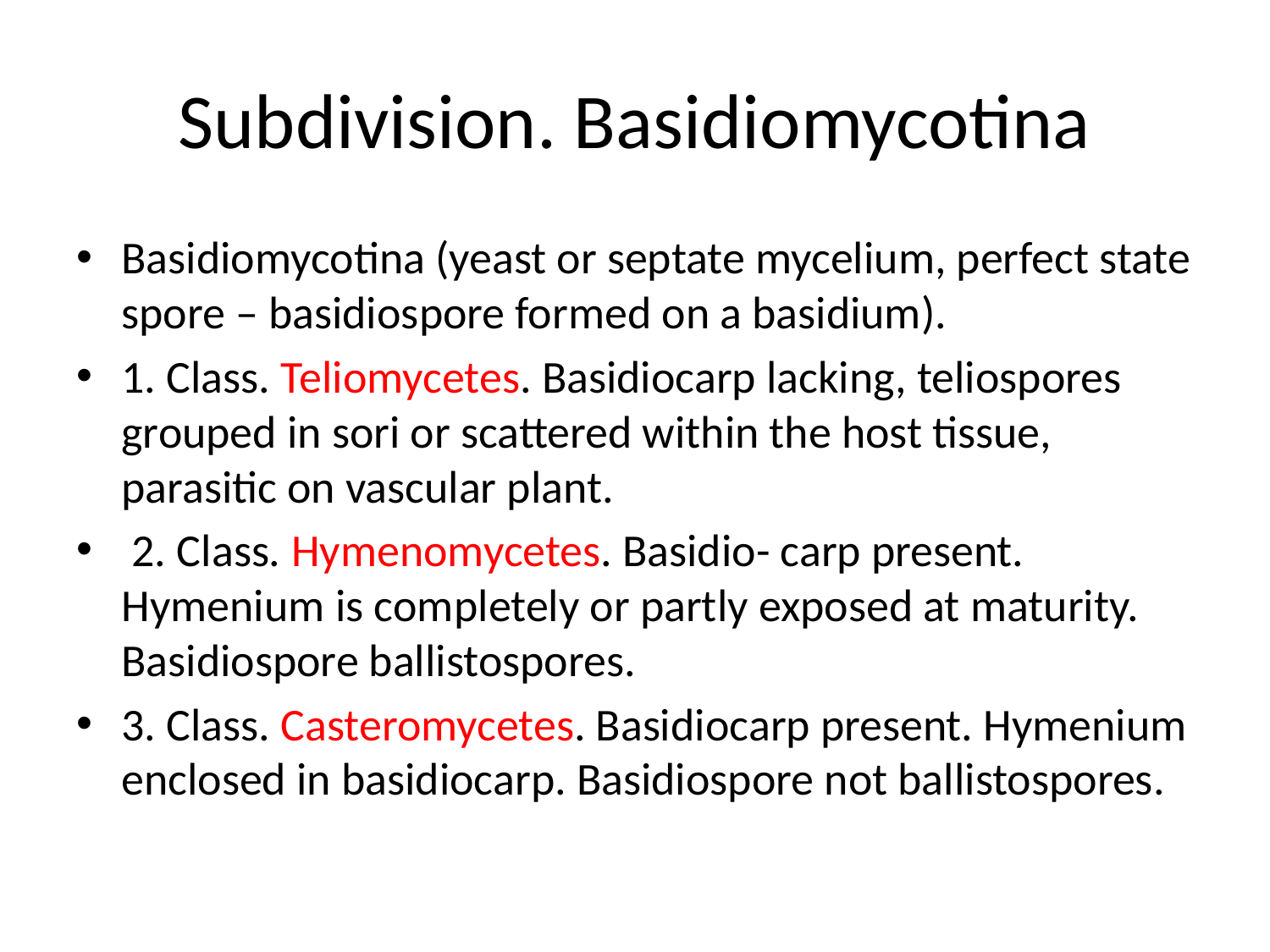

# Subdivision. Basidiomycotina
Basidiomycotina (yeast or septate mycelium, perfect state spore – basidiospore formed on a basidium).
1. Class. Teliomycetes. Basidiocarp lacking, teliospores grouped in sori or scattered within the host tissue, parasitic on vascular plant.
 2. Class. Hymenomycetes. Basidio- carp present. Hymenium is com­pletely or partly exposed at matu­rity. Basidiospore ballistospores.
3. Class. Casteromycetes. Basidiocarp present. Hymenium enclosed in basidiocarp. Basidiospore not ballistospores.